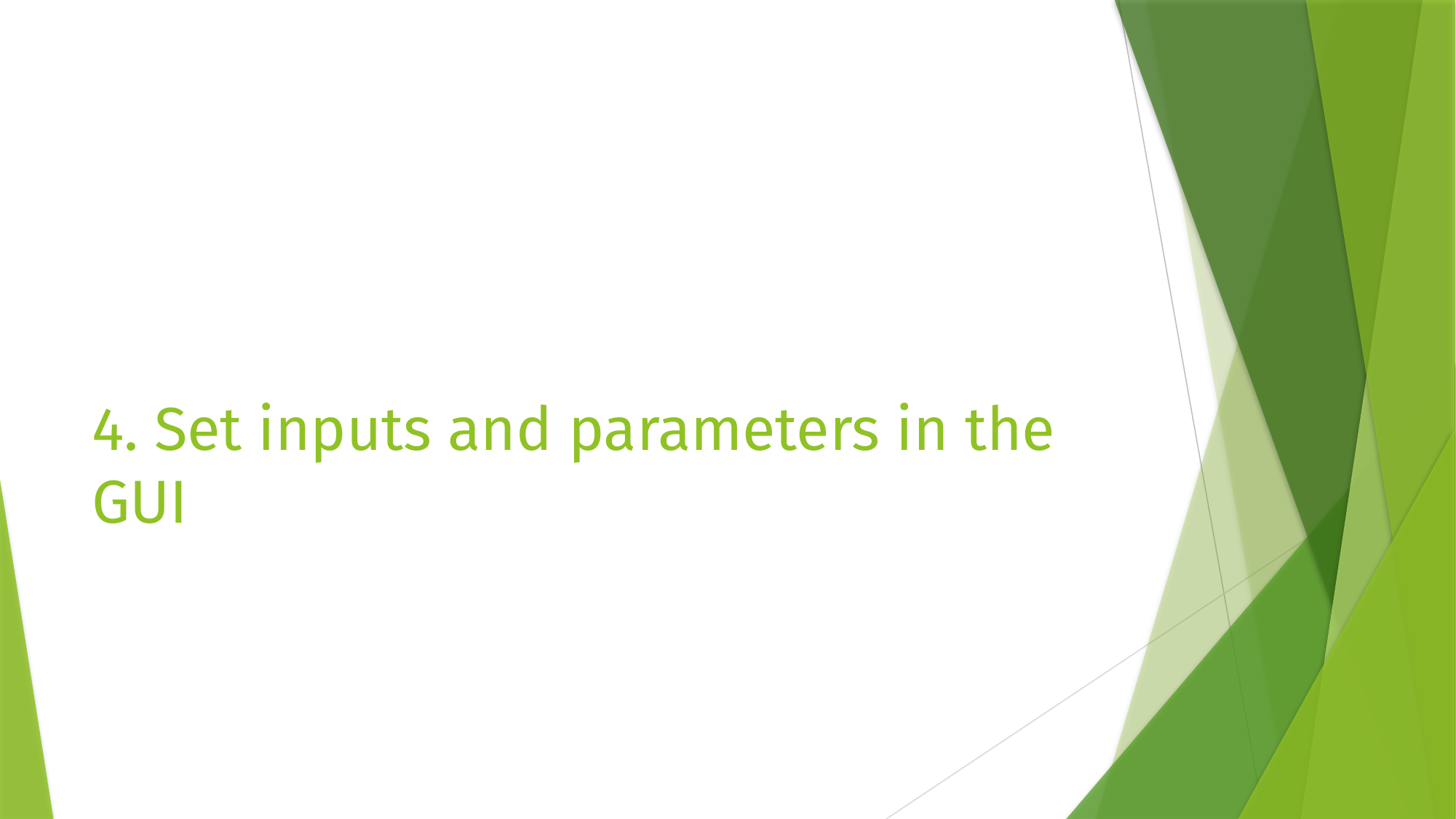

# 4. Set inputs and parameters in the GUI